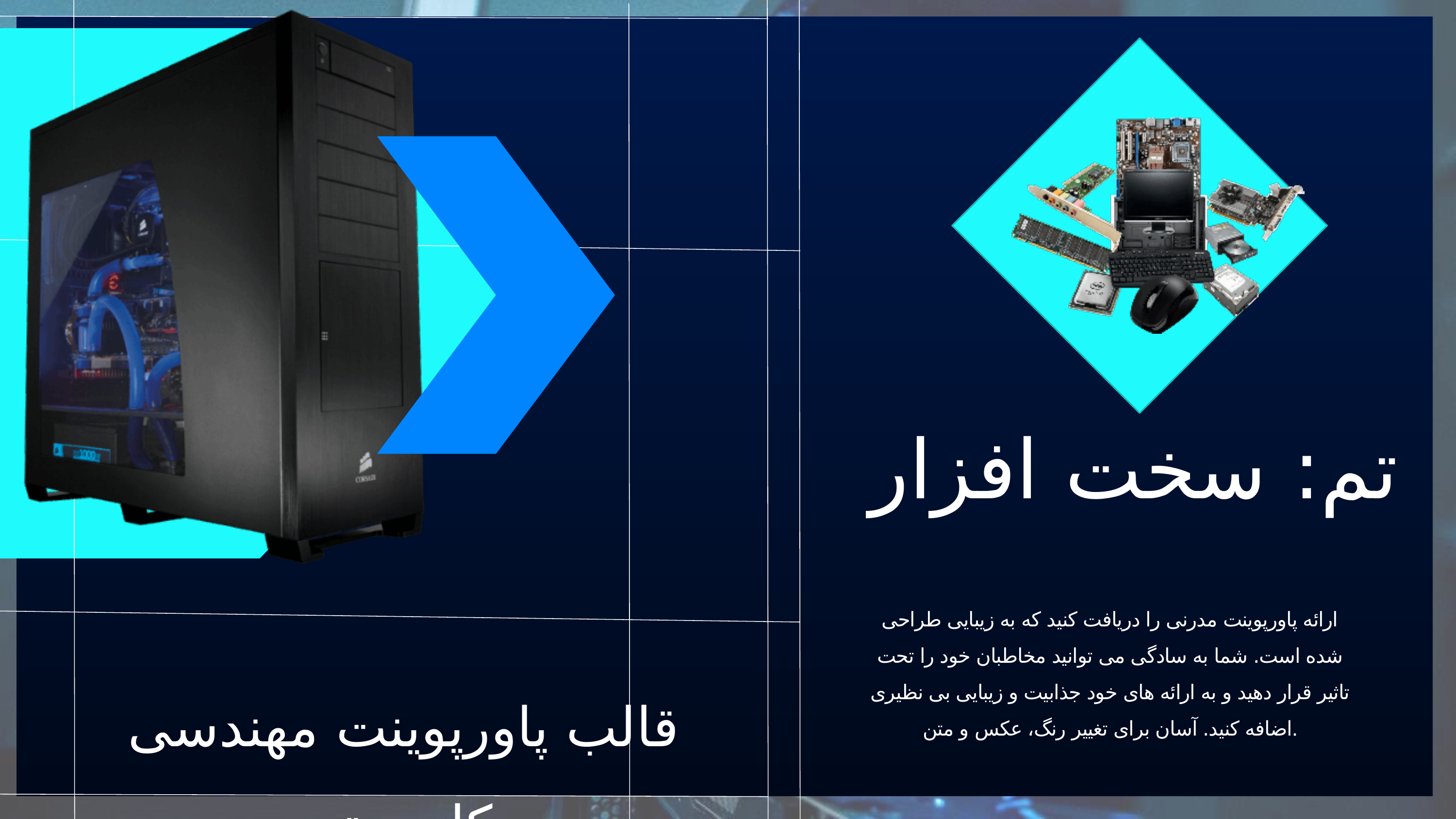

تم: سخت افزار
ارائه پاورپوینت مدرنی را دریافت کنید که به زیبایی طراحی شده است. شما به سادگی می توانید مخاطبان خود را تحت تاثیر قرار دهید و به ارائه های خود جذابیت و زیبایی بی نظیری اضافه کنید. آسان برای تغییر رنگ، عکس و متن.

قالب پاورپوینت مهندسی کامپیوتر